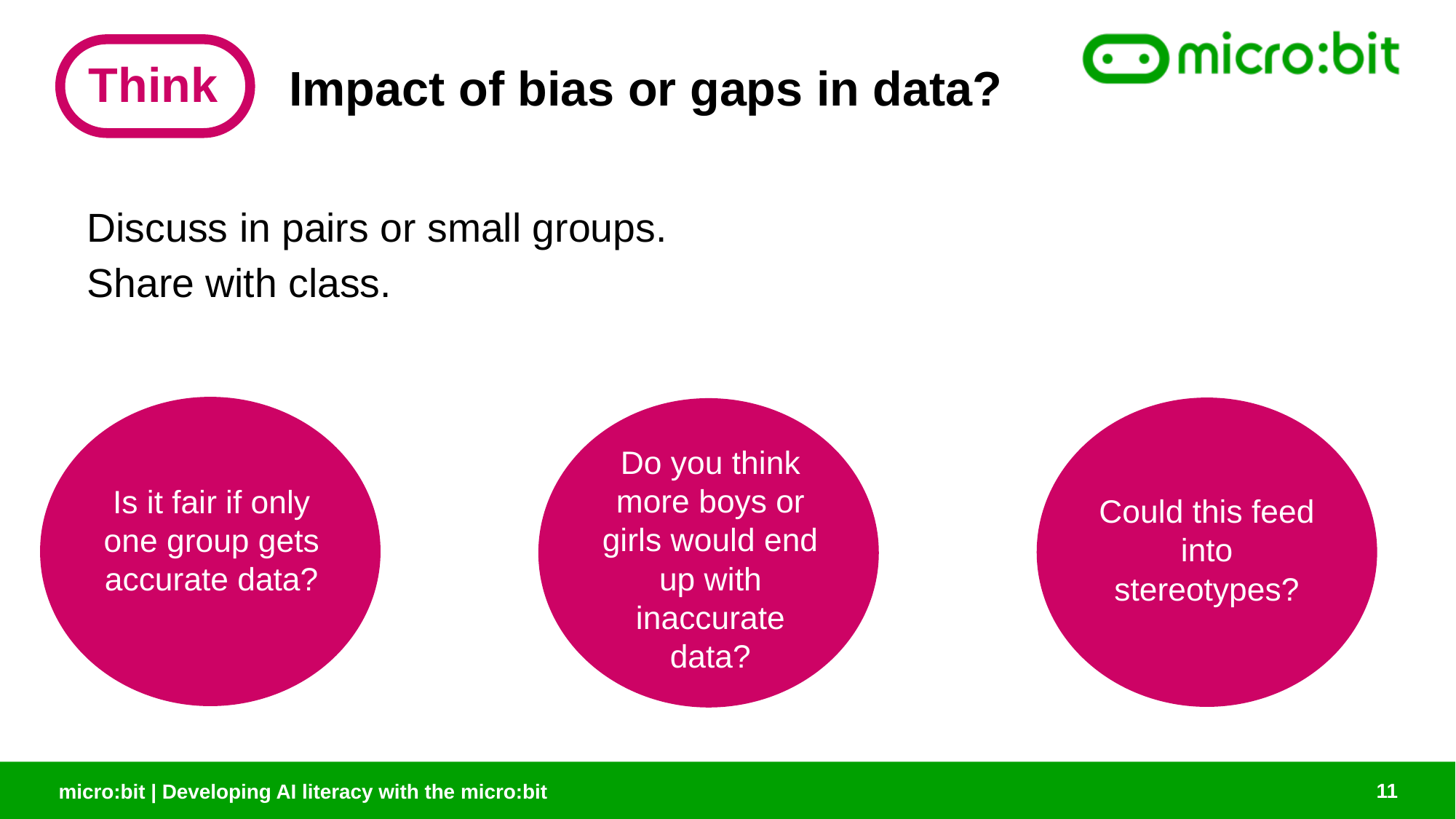

Think
# Impact of bias or gaps in data?

Discuss in pairs or small groups.
Share with class.

Do you think more boys or girls would end up with inaccurate data?
Is it fair if only one group gets accurate data?
Could this feed into stereotypes?